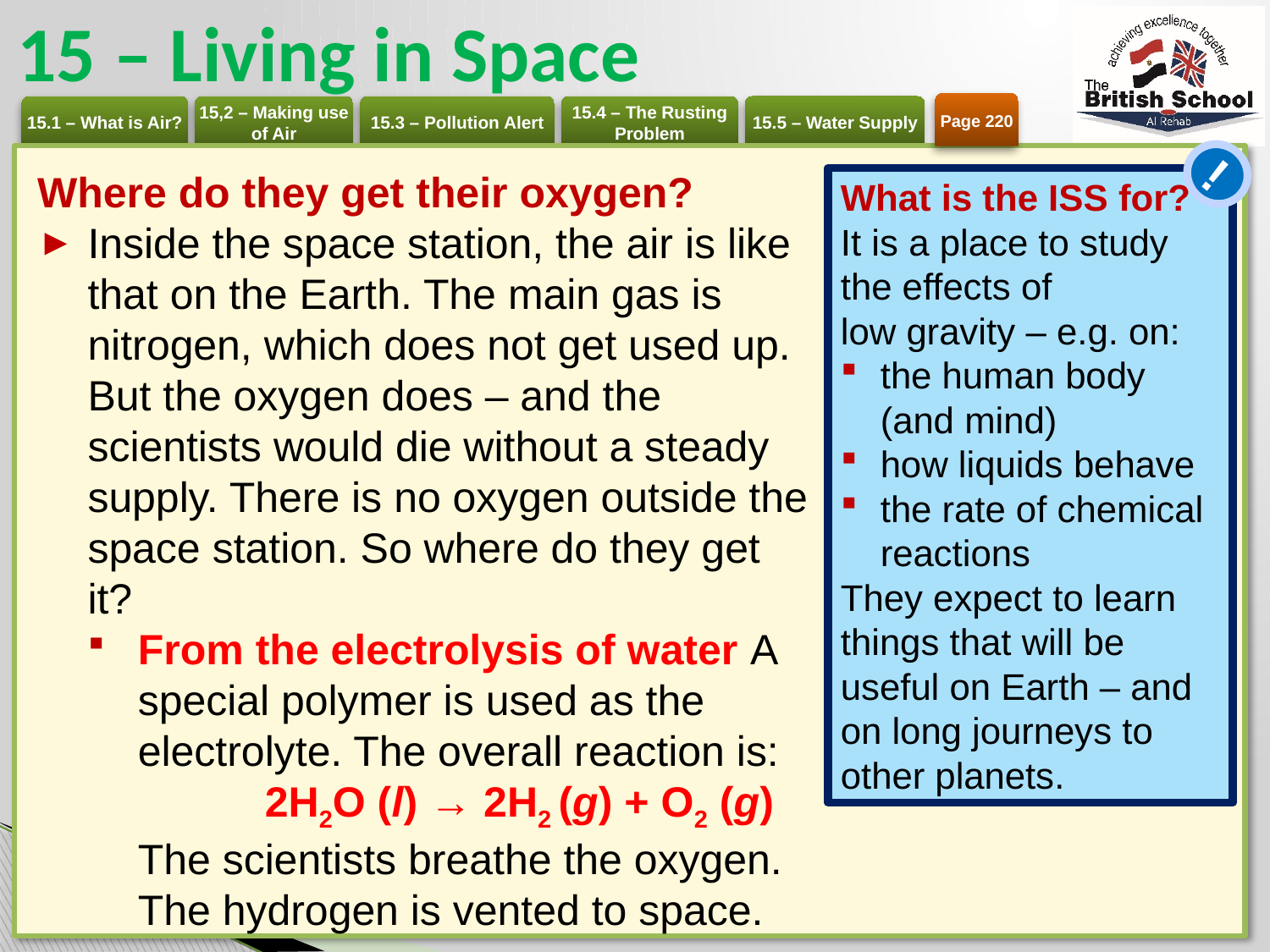

# 15 – Living in Space
Page 220
!
Where do they get their oxygen?
Inside the space station, the air is like that on the Earth. The main gas is nitrogen, which does not get used up. But the oxygen does – and the scientists would die without a steady supply. There is no oxygen outside the space station. So where do they get it?
From the electrolysis of water A special polymer is used as the electrolyte. The overall reaction is:
	2H2O (l) → 2H2 (g) + O2 (g)
The scientists breathe the oxygen. The hydrogen is vented to space.
What is the ISS for?
It is a place to study the effects of
low gravity – e.g. on:
the human body (and mind)
how liquids behave
the rate of chemical reactions
They expect to learn things that will be useful on Earth – and on long journeys to other planets.